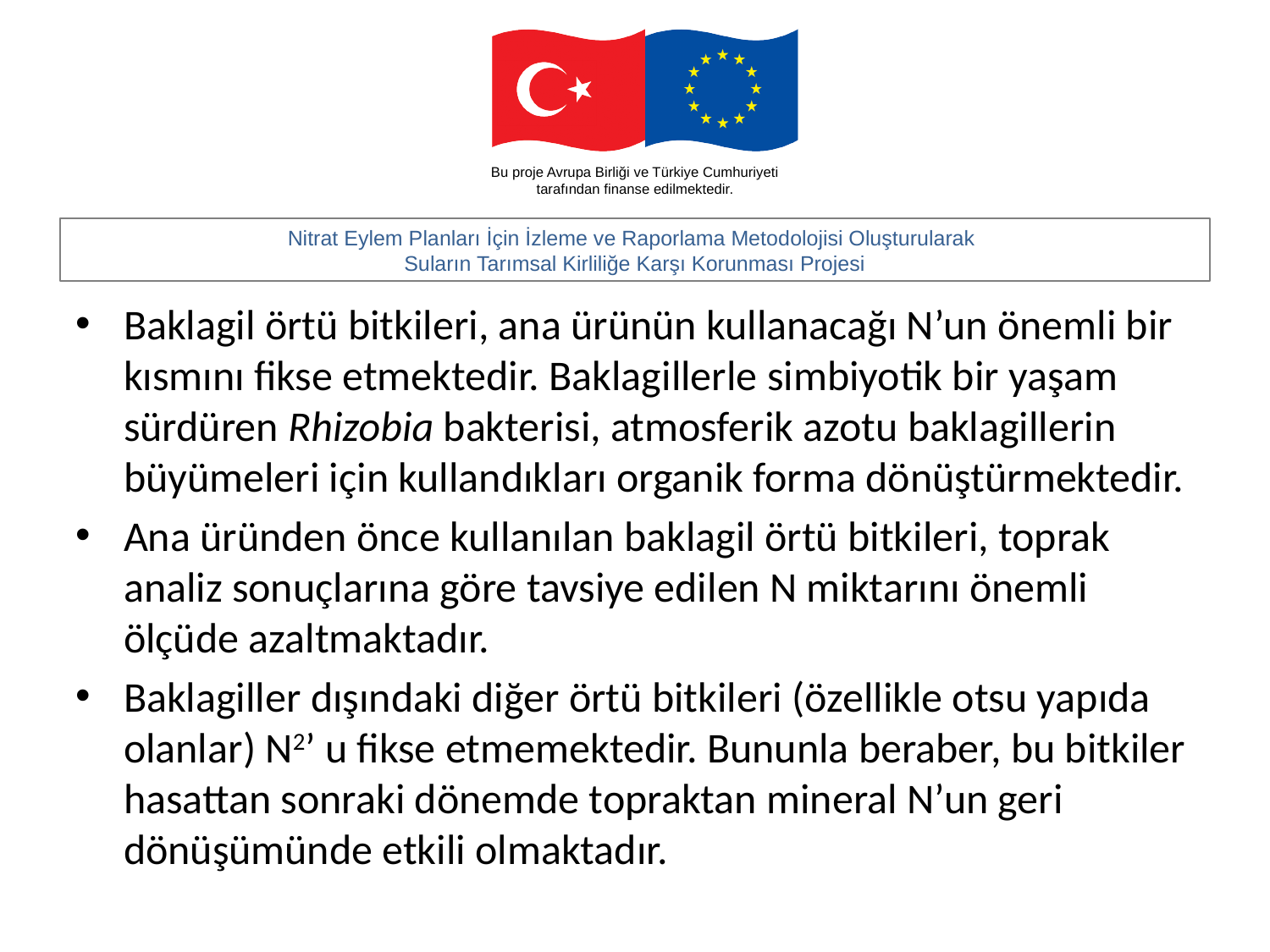

#
Baklagil örtü bitkileri, ana ürünün kullanacağı N’un önemli bir kısmını fikse etmektedir. Baklagillerle simbiyotik bir yaşam sürdüren Rhizobia bakterisi, atmosferik azotu baklagillerin büyümeleri için kullandıkları organik forma dönüştürmektedir.
Ana üründen önce kullanılan baklagil örtü bitkileri, toprak analiz sonuçlarına göre tavsiye edilen N miktarını önemli ölçüde azaltmaktadır.
Baklagiller dışındaki diğer örtü bitkileri (özellikle otsu yapıda olanlar) N2’ u fikse etmemektedir. Bununla beraber, bu bitkiler hasattan sonraki dönemde topraktan mineral N’un geri dönüşümünde etkili olmaktadır.